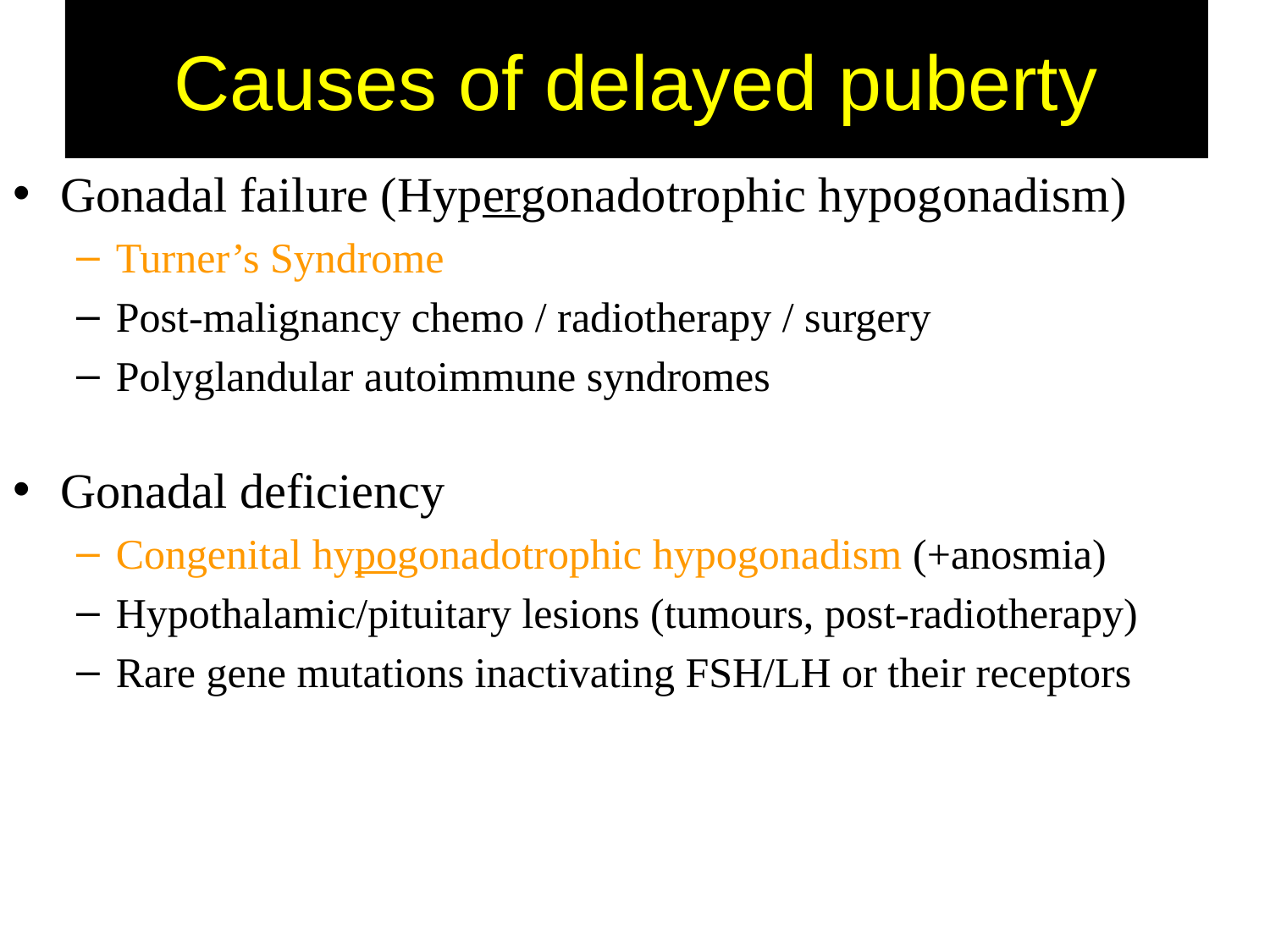

# Causes of delayed puberty
Gonadal failure (Hypergonadotrophic hypogonadism)
Turner’s Syndrome
Post-malignancy chemo / radiotherapy / surgery
Polyglandular autoimmune syndromes

Gonadal deficiency
Congenital hypogonadotrophic hypogonadism (+anosmia)
Hypothalamic/pituitary lesions (tumours, post-radiotherapy)
Rare gene mutations inactivating FSH/LH or their receptors